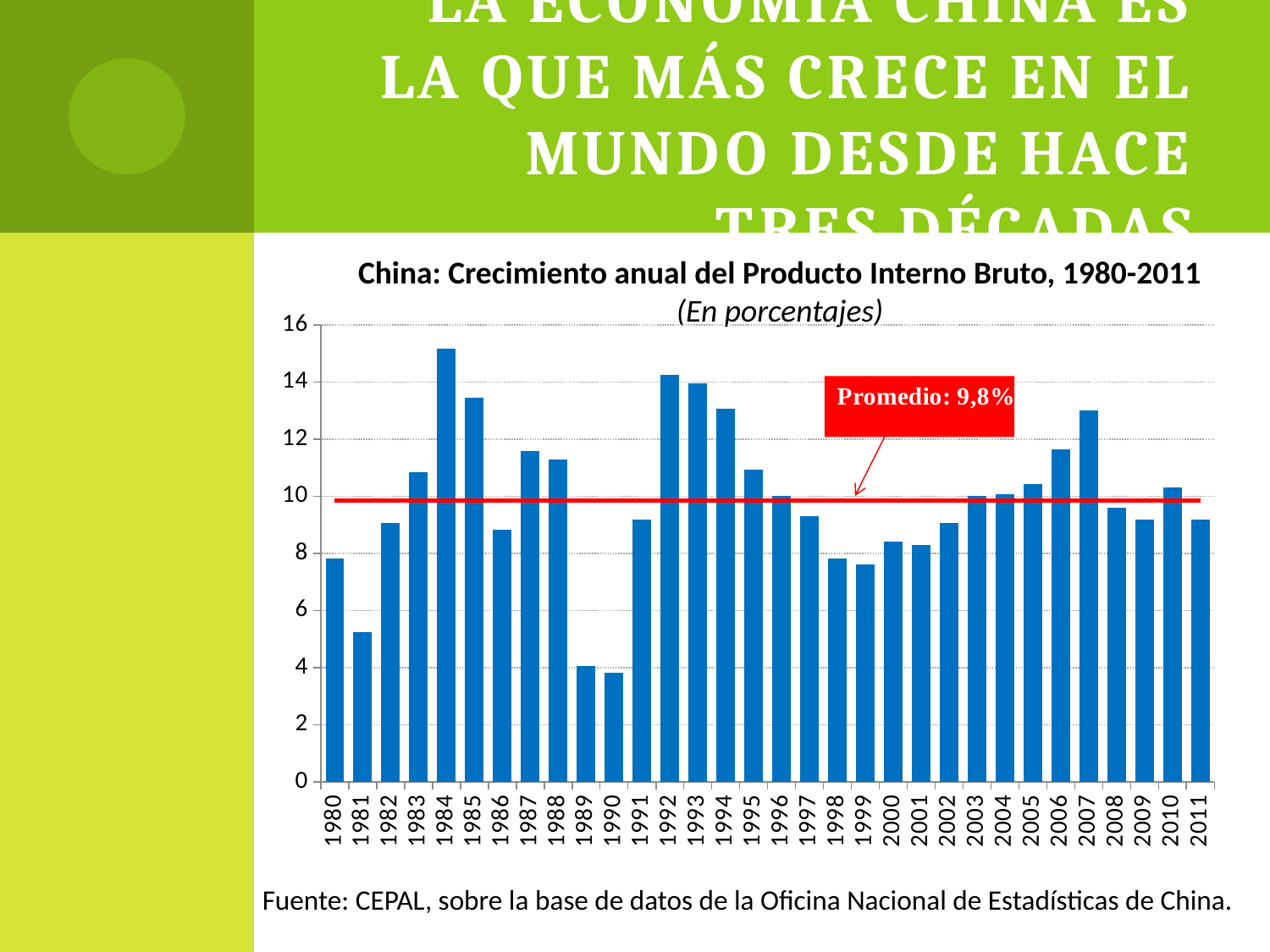

# La economía china es la que más crece en el mundo desde hace tres décadas
China: Crecimiento anual del Producto Interno Bruto, 1980-2011
(En porcentajes)

### Chart

| Category |  |  |
|---|---|---|
| 1980 | 7.814234936442974 | 9.84608566814522 |
| 1981 | 5.24310952516475 | 9.84608566814522 |
| 1982 | 9.056870657736 | 9.84608566814522 |
| 1983 | 10.852979324025354 | 9.84608566814522 |
| 1984 | 15.176021198251812 | 9.84608566814522 |
| 1985 | 13.46619259613376 | 9.84608566814522 |
| 1986 | 8.846376658942502 | 9.84608566814522 |
| 1987 | 11.58326378052763 | 9.84608566814522 |
| 1988 | 11.2805836504168 | 9.84608566814522 |
| 1989 | 4.063203218610269 | 9.84608566814522 |
| 1990 | 3.8390249382161166 | 9.84608566814522 |
| 1991 | 9.17893669903332 | 9.84608566814522 |
| 1992 | 14.24070635641765 | 9.84608566814522 |
| 1993 | 13.964314660338273 | 9.84608566814522 |
| 1994 | 13.080681833991772 | 9.84608566814522 |
| 1995 | 10.924980326118888 | 9.84608566814522 |
| 1996 | 10.008523449312618 | 9.84608566814522 |
| 1997 | 9.297033755969004 | 9.84608566814522 |
| 1998 | 7.833346861837966 | 9.84608566814522 |
| 1999 | 7.619835721674225 | 9.84608566814522 |
| 2000 | 8.431279450299268 | 9.84608566814522 |
| 2001 | 8.300317591393412 | 9.84608566814522 |
| 2002 | 9.08206796960075 | 9.84608566814522 |
| 2003 | 10.025378761455352 | 9.84608566814522 |
| 2004 | 10.085039874453685 | 9.84608566814522 |
| 2005 | 10.43275660542768 | 9.84608566814522 |
| 2006 | 11.647009687738015 | 9.84608566814522 |
| 2007 | 13.000671291116568 | 9.84608566814522 |
| 2008 | 9.6 | 9.84608566814522 |
| 2009 | 9.200000000000001 | 9.84608566814522 |
| 2010 | 10.3 | 9.84608566814522 |
| 2011 | 9.200000000000001 | 9.84608566814522 |
Fuente: CEPAL, sobre la base de datos de la Oficina Nacional de Estadísticas de China.